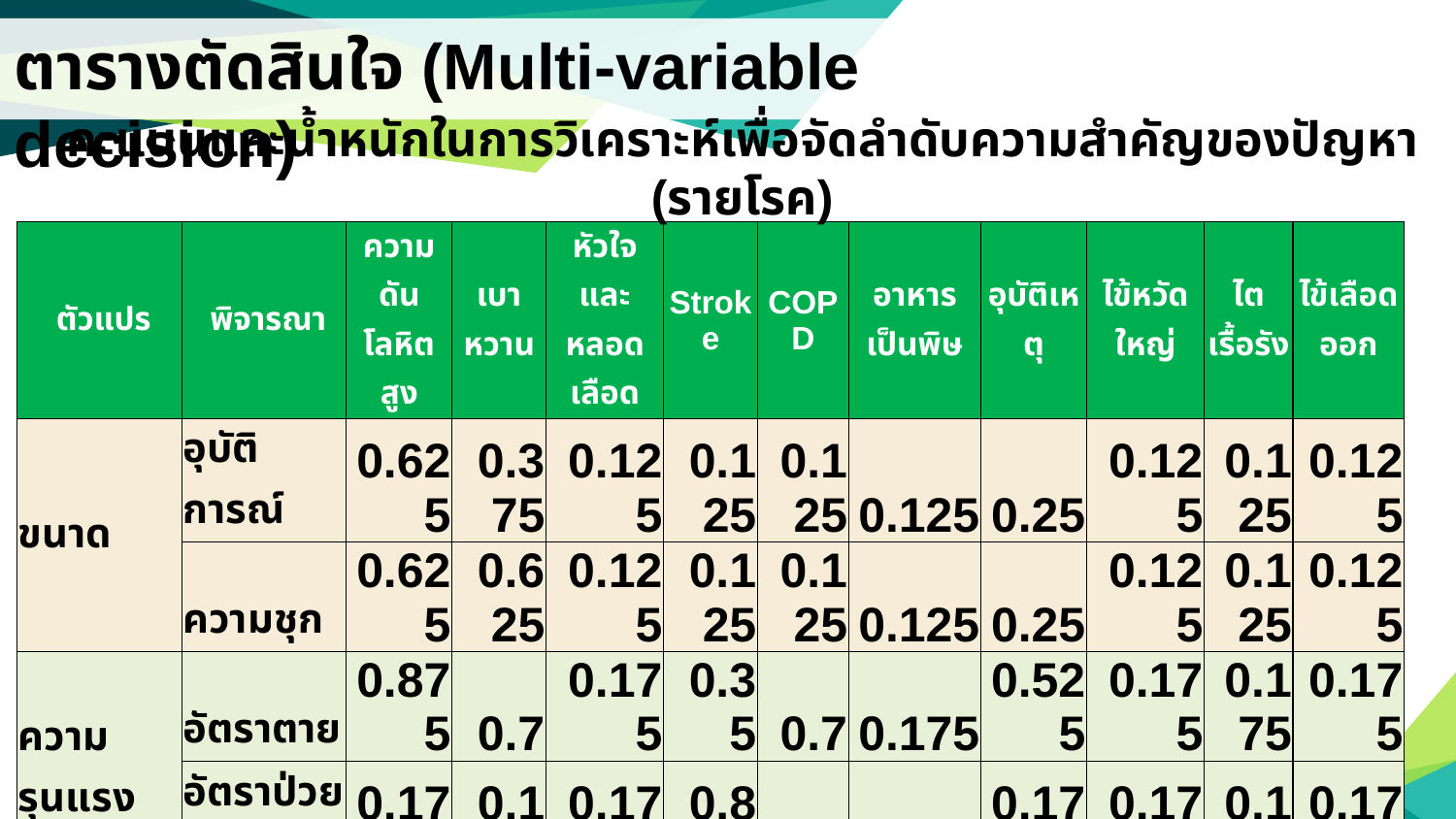

ตารางตัดสินใจ (Multi-variable decision)
คะแนนและน้ำหนักในการวิเคราะห์เพื่อจัดลำดับความสำคัญของปัญหา (รายโรค)
| ตัวแปร | พิจารณา | ความดันโลหิตสูง | เบาหวาน | หัวใจและหลอดเลือด | Stroke | COPD | อาหารเป็นพิษ | อุบัติเหตุ | ไข้หวัดใหญ่ | ไตเรื้อรัง | ไข้เลือดออก |
| --- | --- | --- | --- | --- | --- | --- | --- | --- | --- | --- | --- |
| ขนาด | อุบัติการณ์ | 0.625 | 0.375 | 0.125 | 0.125 | 0.125 | 0.125 | 0.25 | 0.125 | 0.125 | 0.125 |
|  | ความชุก | 0.625 | 0.625 | 0.125 | 0.125 | 0.125 | 0.125 | 0.25 | 0.125 | 0.125 | 0.125 |
| ความรุนแรง | อัตราตาย | 0.875 | 0.7 | 0.175 | 0.35 | 0.7 | 0.175 | 0.525 | 0.175 | 0.175 | 0.175 |
|  | อัตราป่วยตาย | 0.175 | 0.175 | 0.175 | 0.875 | 0.7 | 0.175 | 0.175 | 0.175 | 0.175 | 0.175 |
| ความยากง่าย |  | 0.8 | 0.8 | 1 | 1 | 1 | 0.6 | 1 | 0.8 | 1 | 0.8 |
| ความร่วมมือ |  | 0.4 | 0.4 | 0.4 | 0.4 | 1 | 0.4 | 0.8 | 0.6 | 0.6 | 0.4 |
| รวม |  | 3.5 | 3.075 | 1.6 | 2.875 | 3.65 | 1.6 | 3 | 2 | 2.2 | 1.8 |